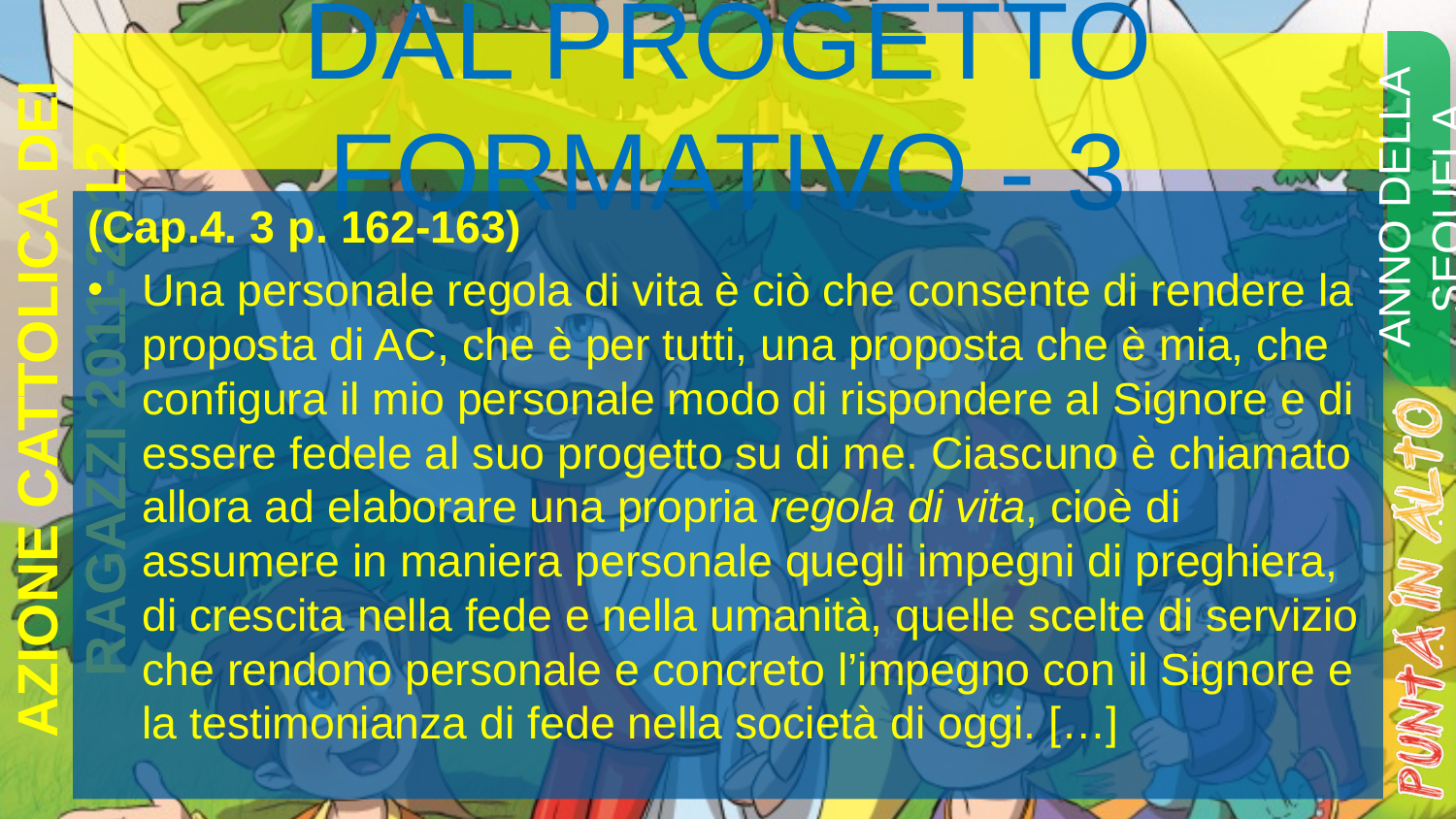

# Dal Progetto Formativo - 3
ANNO DELLA SEQUELA
(Cap.4. 3 p. 162-163)
Una personale regola di vita è ciò che consente di rendere la proposta di AC, che è per tutti, una proposta che è mia, che configura il mio personale modo di rispondere al Signore e di essere fedele al suo progetto su di me. Ciascuno è chiamato allora ad elaborare una propria regola di vita, cioè di assumere in maniera personale quegli impegni di preghiera, di crescita nella fede e nella umanità, quelle scelte di servizio che rendono personale e concreto l’impegno con il Signore e la testimonianza di fede nella società di oggi. […]